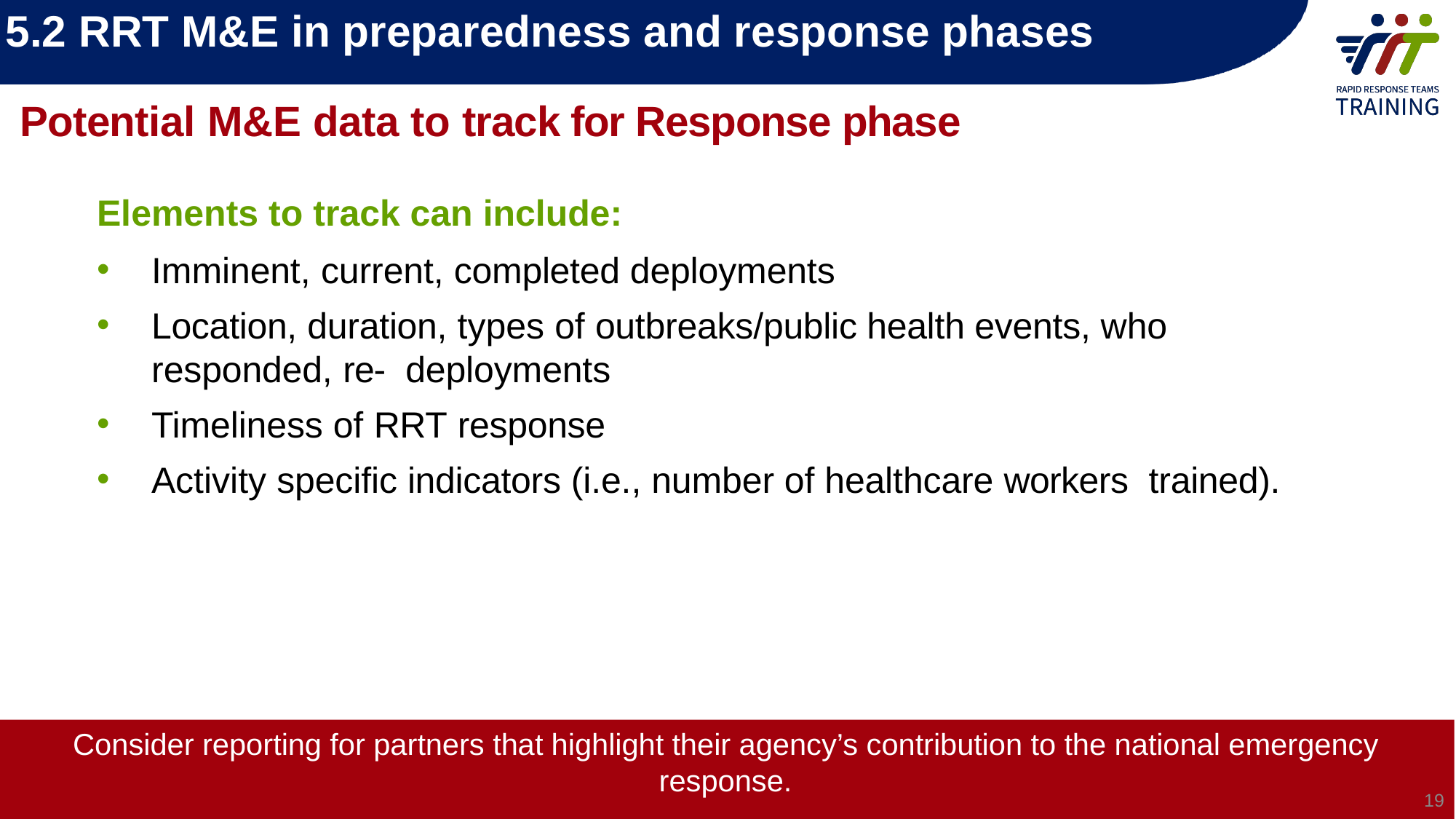

5.2 RRT M&E in preparedness and response phases
Potential M&E data to track for Response phase
Elements to track can include:
Imminent, current, completed deployments
Location, duration, types of outbreaks/public health events, who responded, re-  deployments
Timeliness of RRT response
Activity specific indicators (i.e., number of healthcare workers  trained).
Consider reporting for partners that highlight their agency’s contribution to the national emergency response.

19